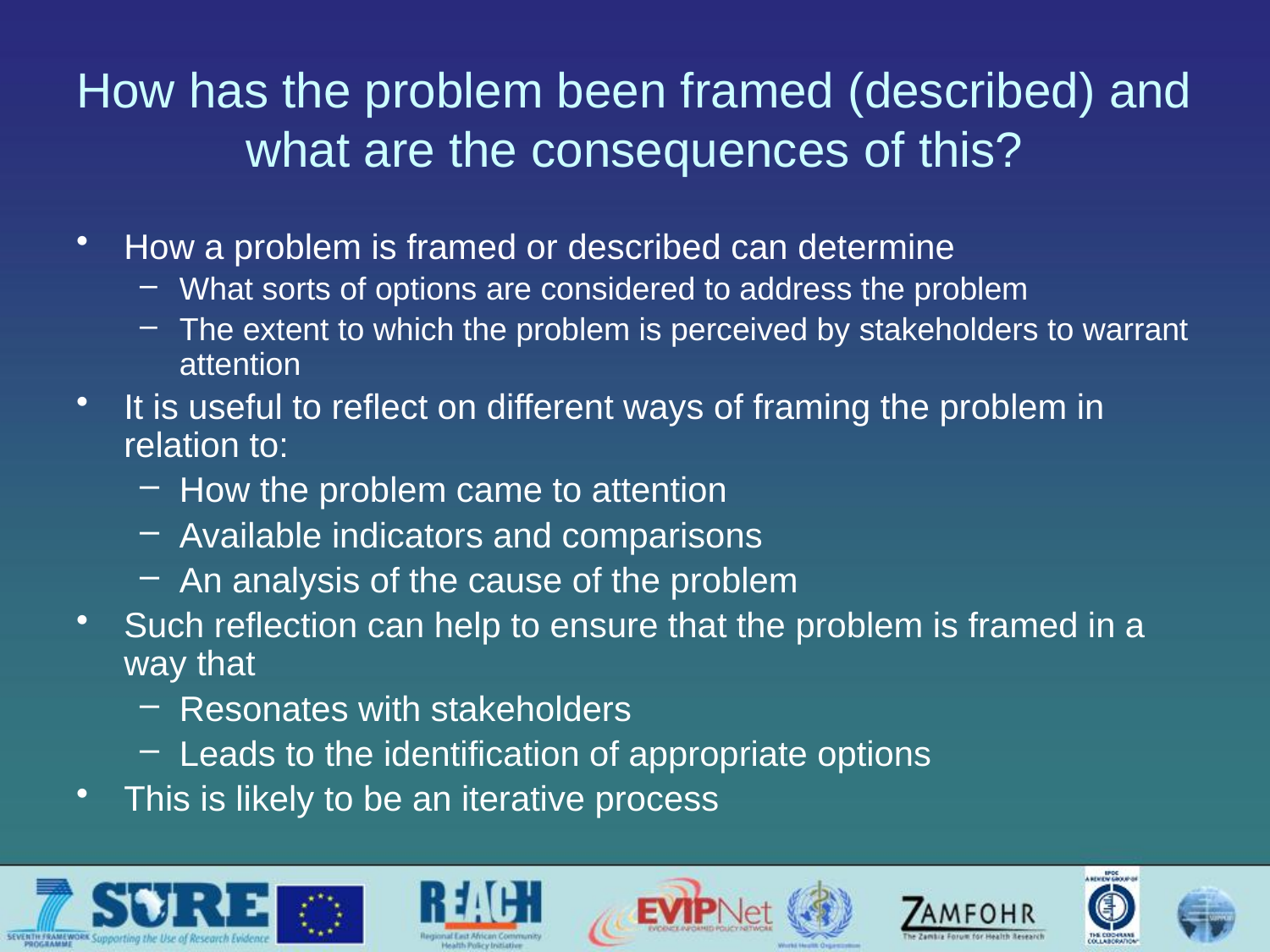

# How has the problem been framed (described) and what are the consequences of this?
How a problem is framed or described can determine
What sorts of options are considered to address the problem
The extent to which the problem is perceived by stakeholders to warrant attention
It is useful to reflect on different ways of framing the problem in relation to:
How the problem came to attention
Available indicators and comparisons
An analysis of the cause of the problem
Such reflection can help to ensure that the problem is framed in a way that
Resonates with stakeholders
Leads to the identification of appropriate options
This is likely to be an iterative process